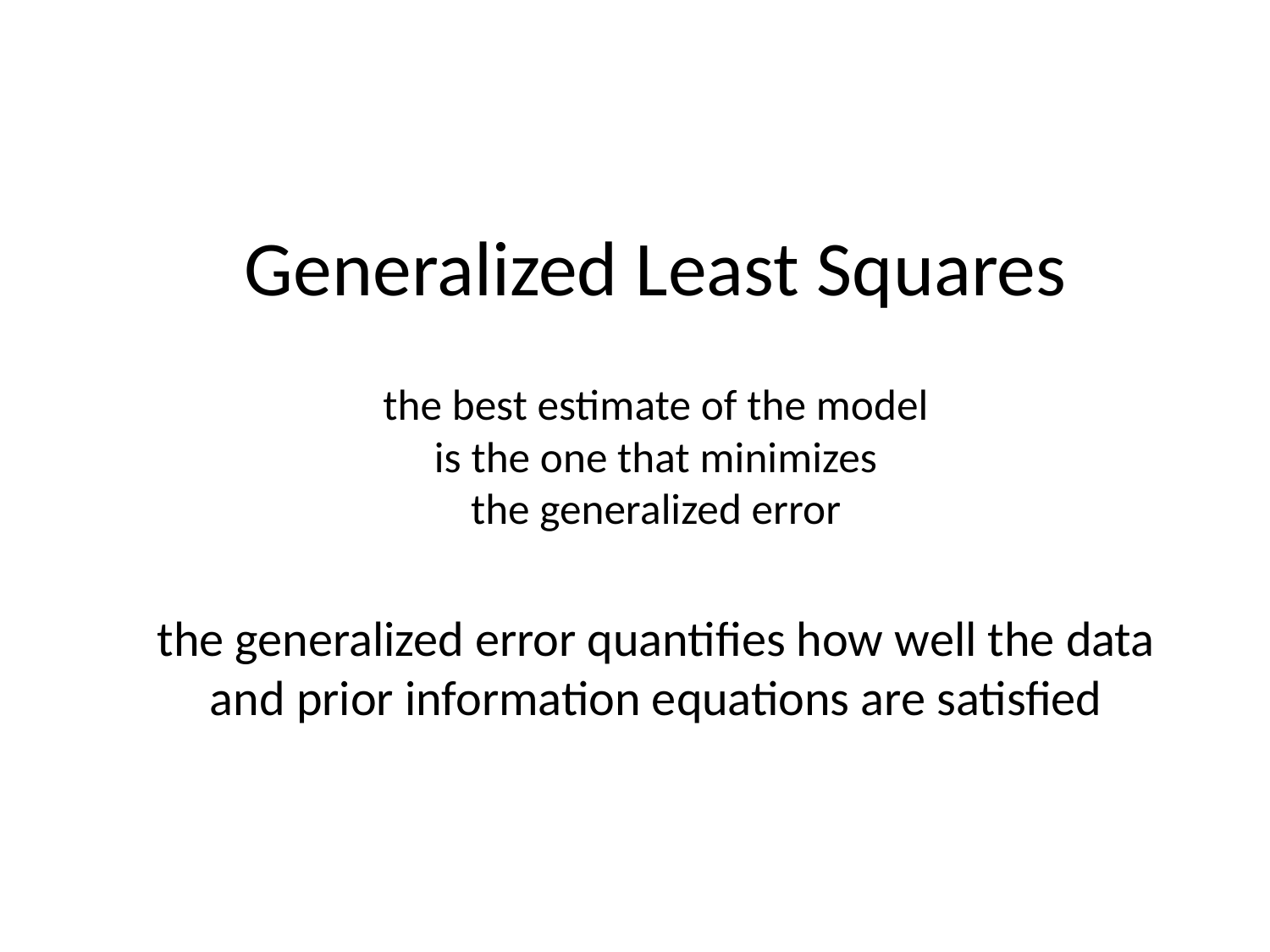

# Generalized Least Squares
the best estimate of the model
is the one that minimizes
the generalized error
the generalized error quantifies how well the data and prior information equations are satisfied